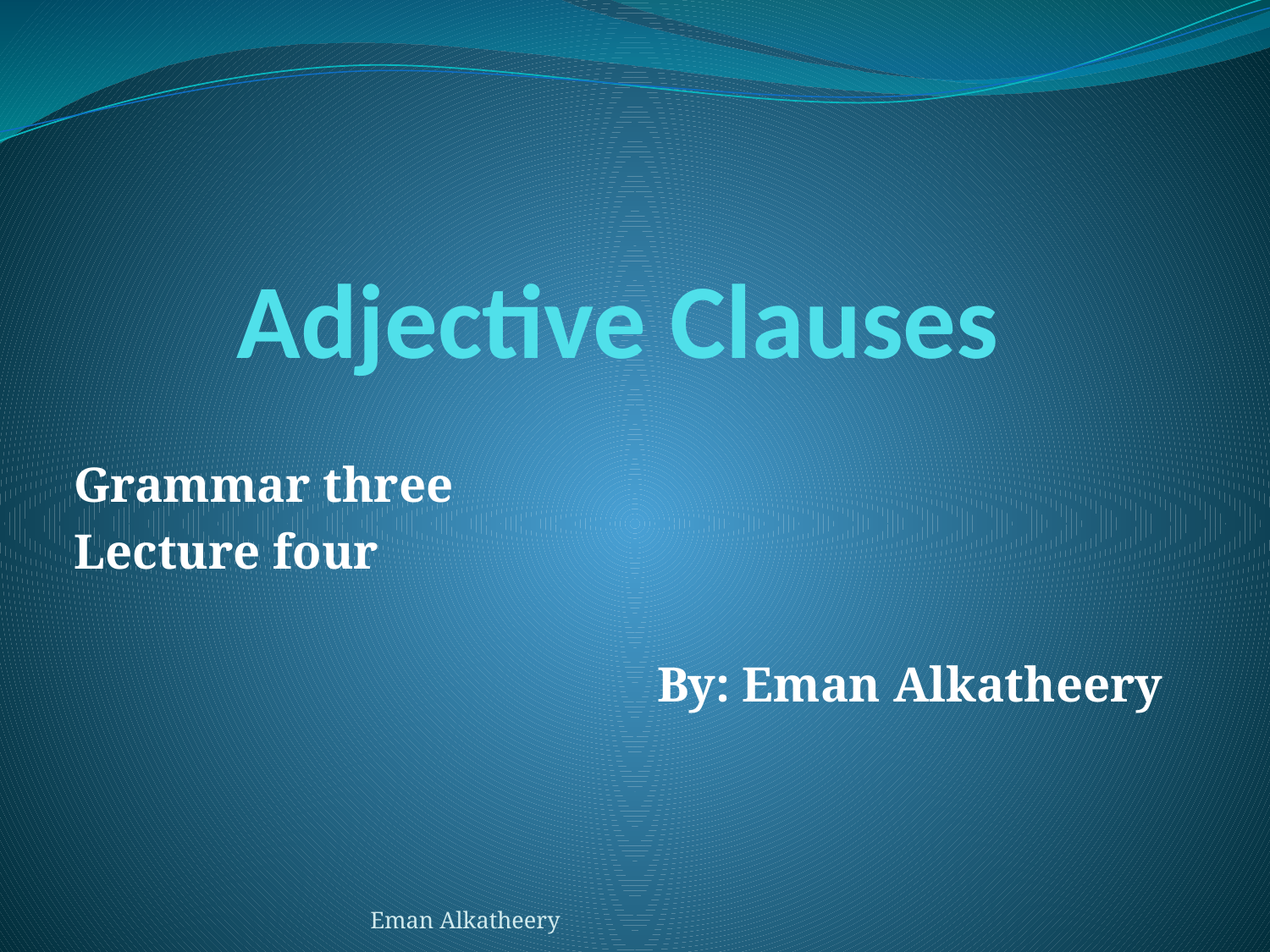

# Adjective Clauses
Grammar three
Lecture four

By: Eman Alkatheery
Eman Alkatheery